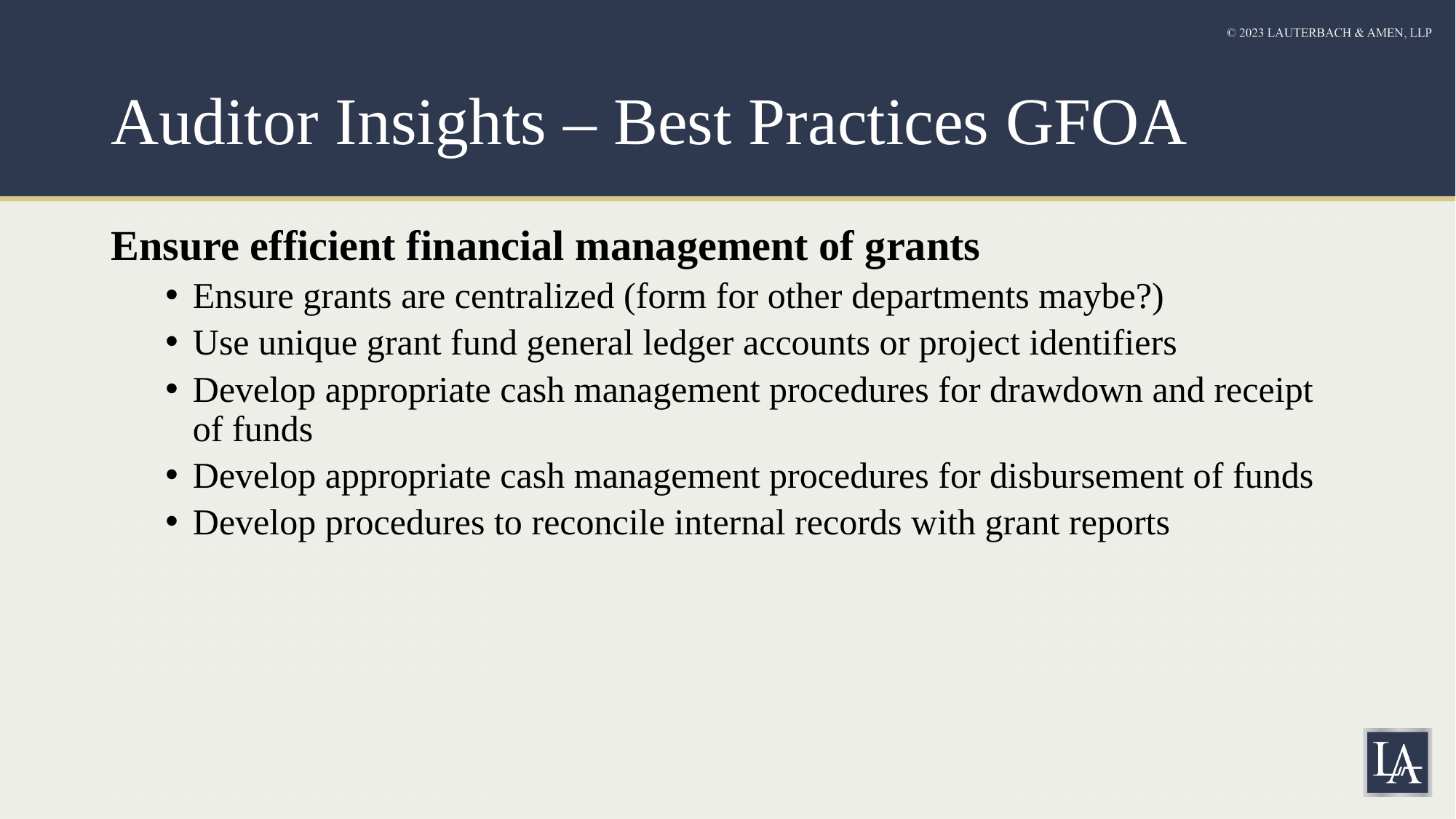

# Auditor Insights – Best Practices GFOA
Ensure efficient financial management of grants
Ensure grants are centralized (form for other departments maybe?)
Use unique grant fund general ledger accounts or project identifiers
Develop appropriate cash management procedures for drawdown and receipt of funds
Develop appropriate cash management procedures for disbursement of funds
Develop procedures to reconcile internal records with grant reports

18